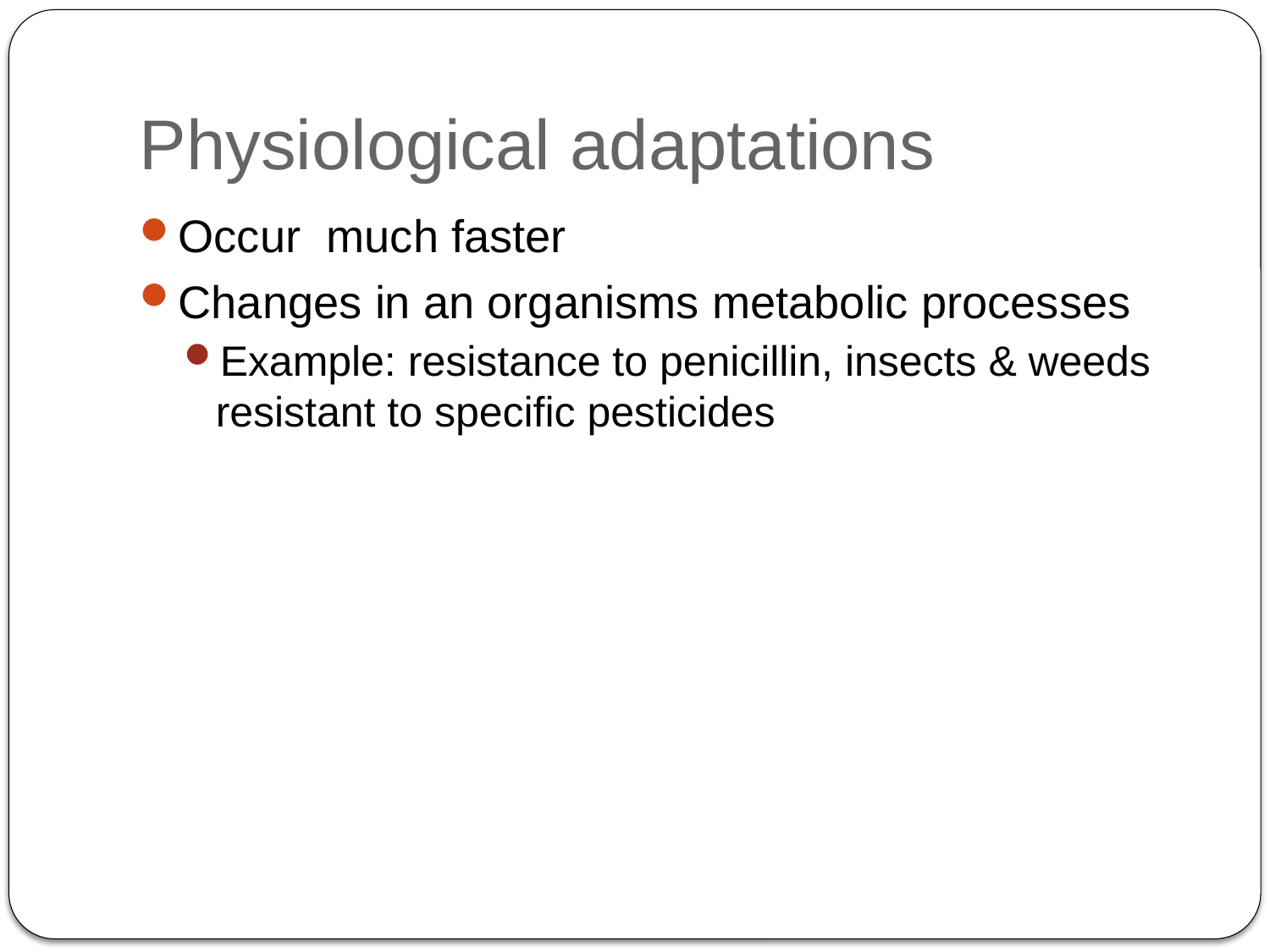

# Physiological adaptations
Occur  much faster
Changes in an organisms metabolic processes
Example: resistance to penicillin, insects & weeds resistant to specific pesticides